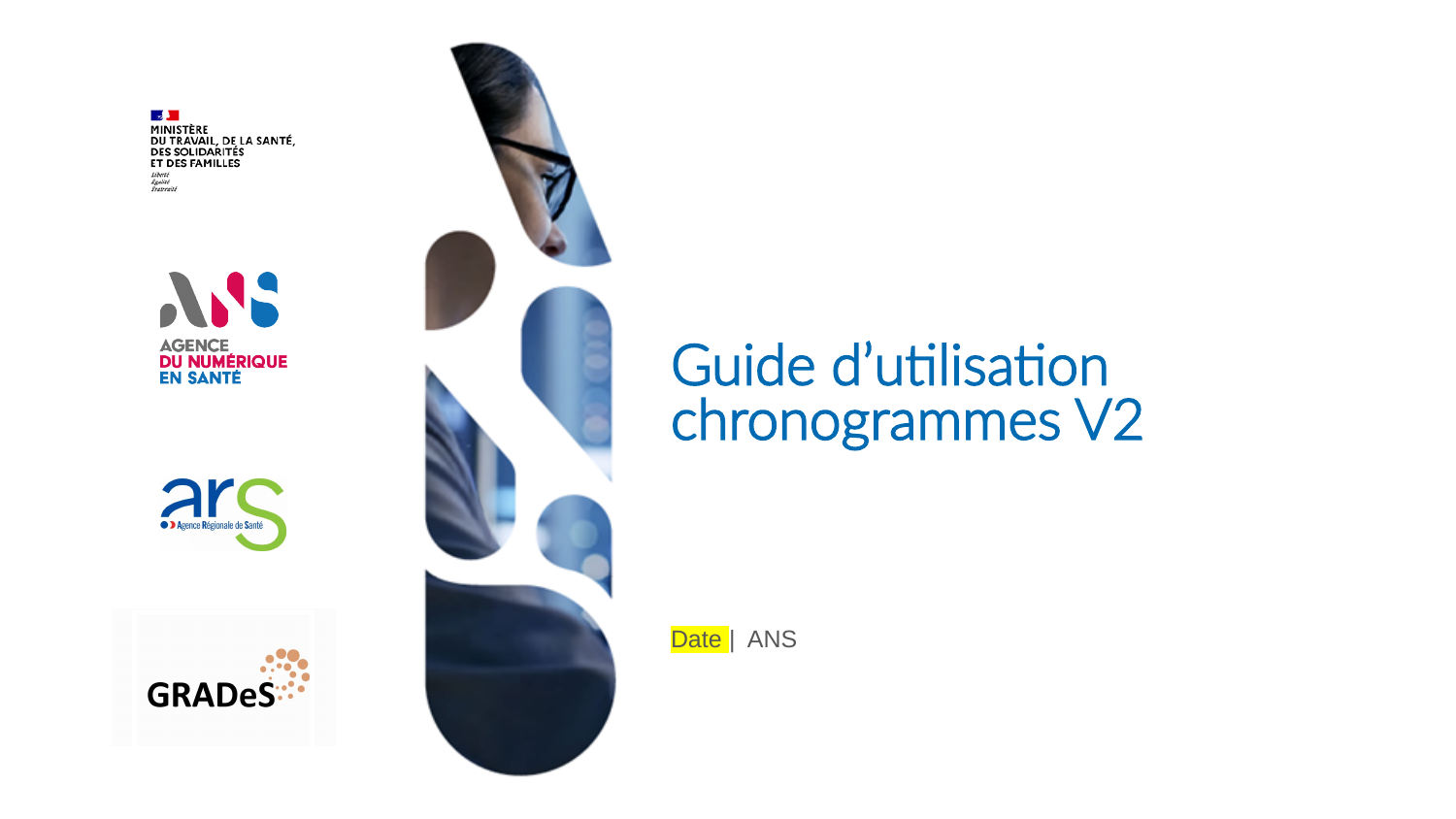

# Guide d’utilisation chronogrammes V2
Date |  ANS